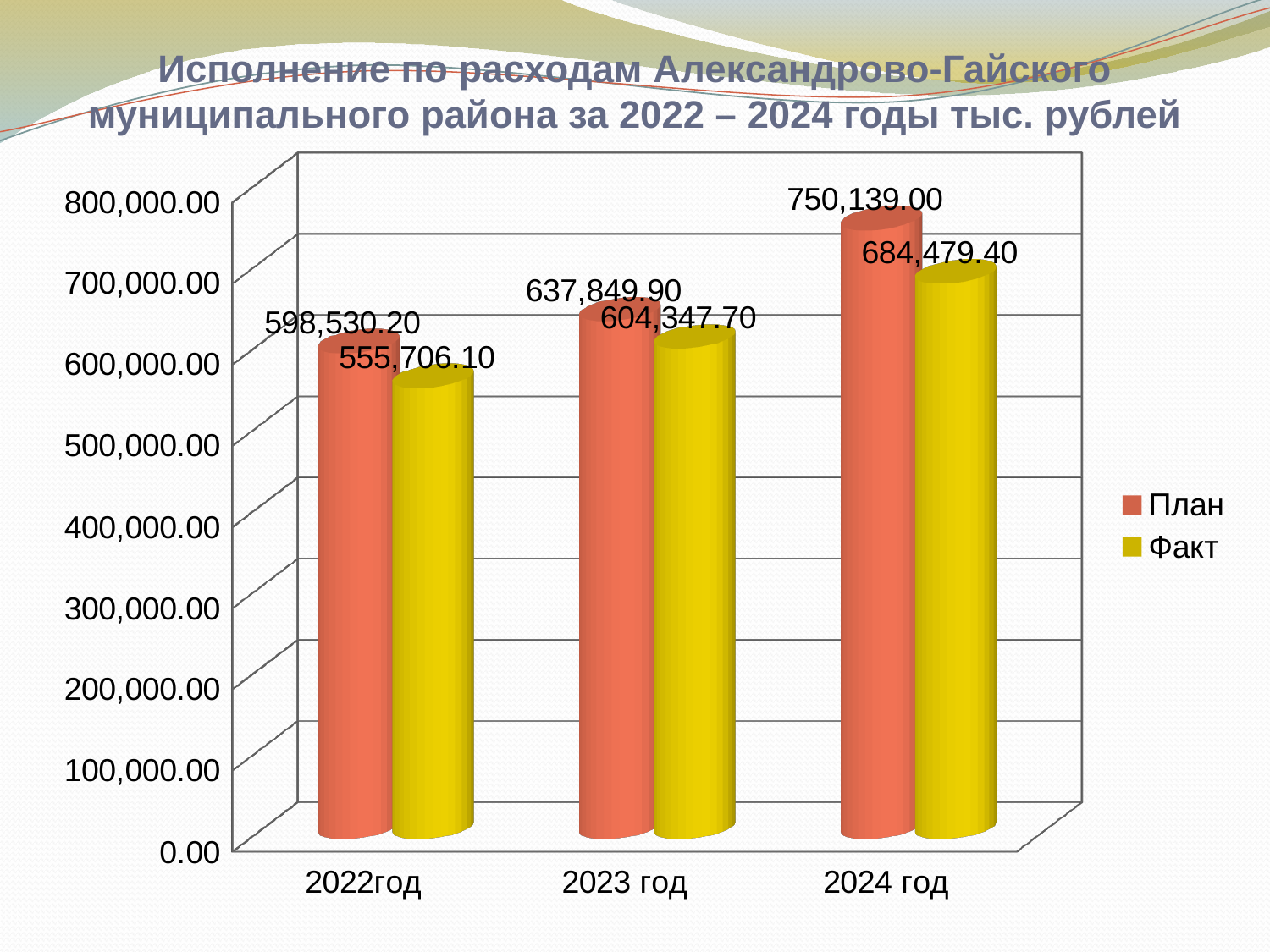

# Исполнение по расходам Александрово-Гайского муниципального района за 2022 – 2024 годы тыс. рублей

[unsupported chart]